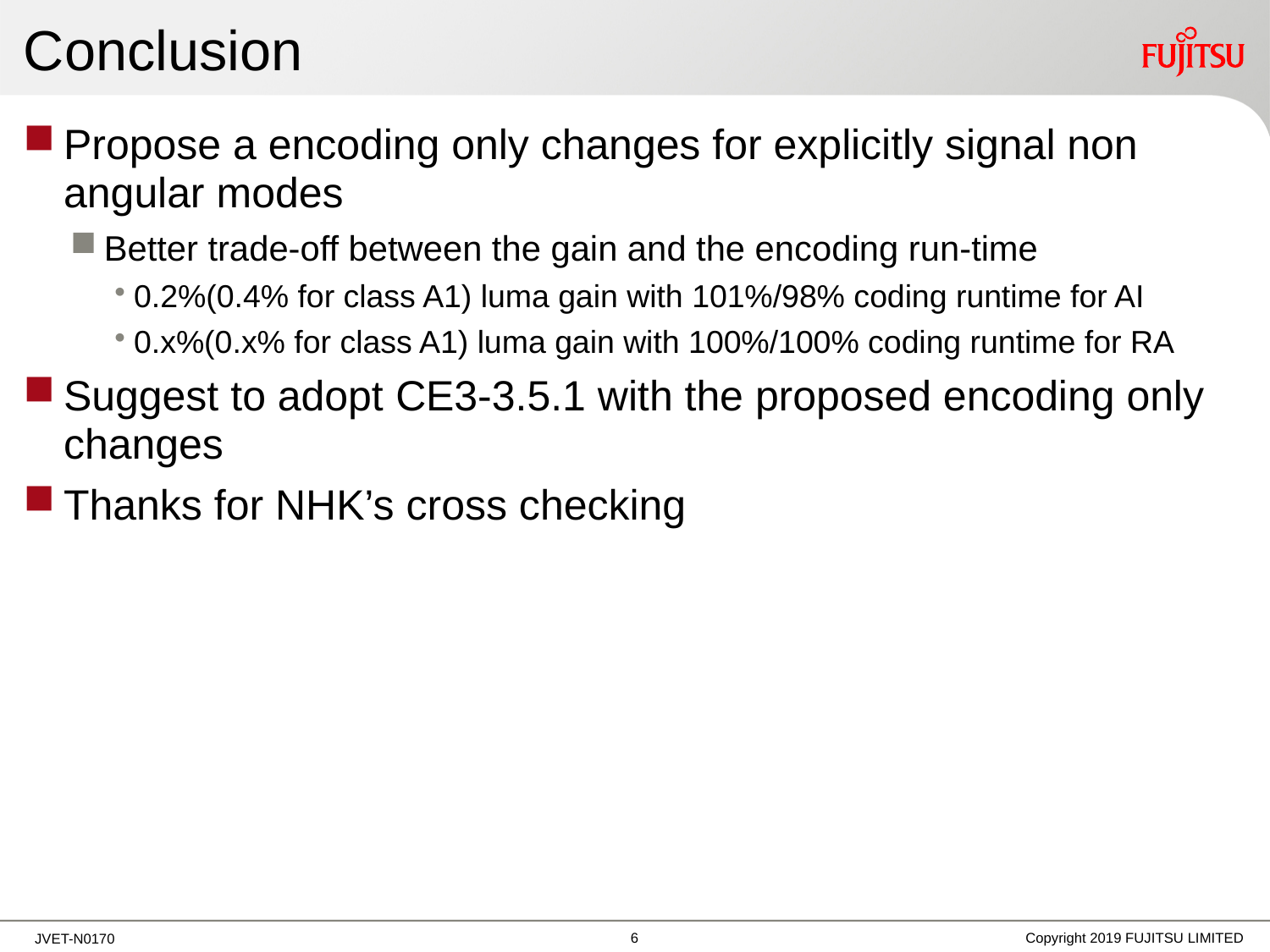

# Conclusion
Propose a encoding only changes for explicitly signal non angular modes
Better trade-off between the gain and the encoding run-time
0.2%(0.4% for class A1) luma gain with 101%/98% coding runtime for AI
0.x%(0.x% for class A1) luma gain with 100%/100% coding runtime for RA
Suggest to adopt CE3-3.5.1 with the proposed encoding only changes
Thanks for NHK’s cross checking
6
Copyright 2019 FUJITSU LIMITED